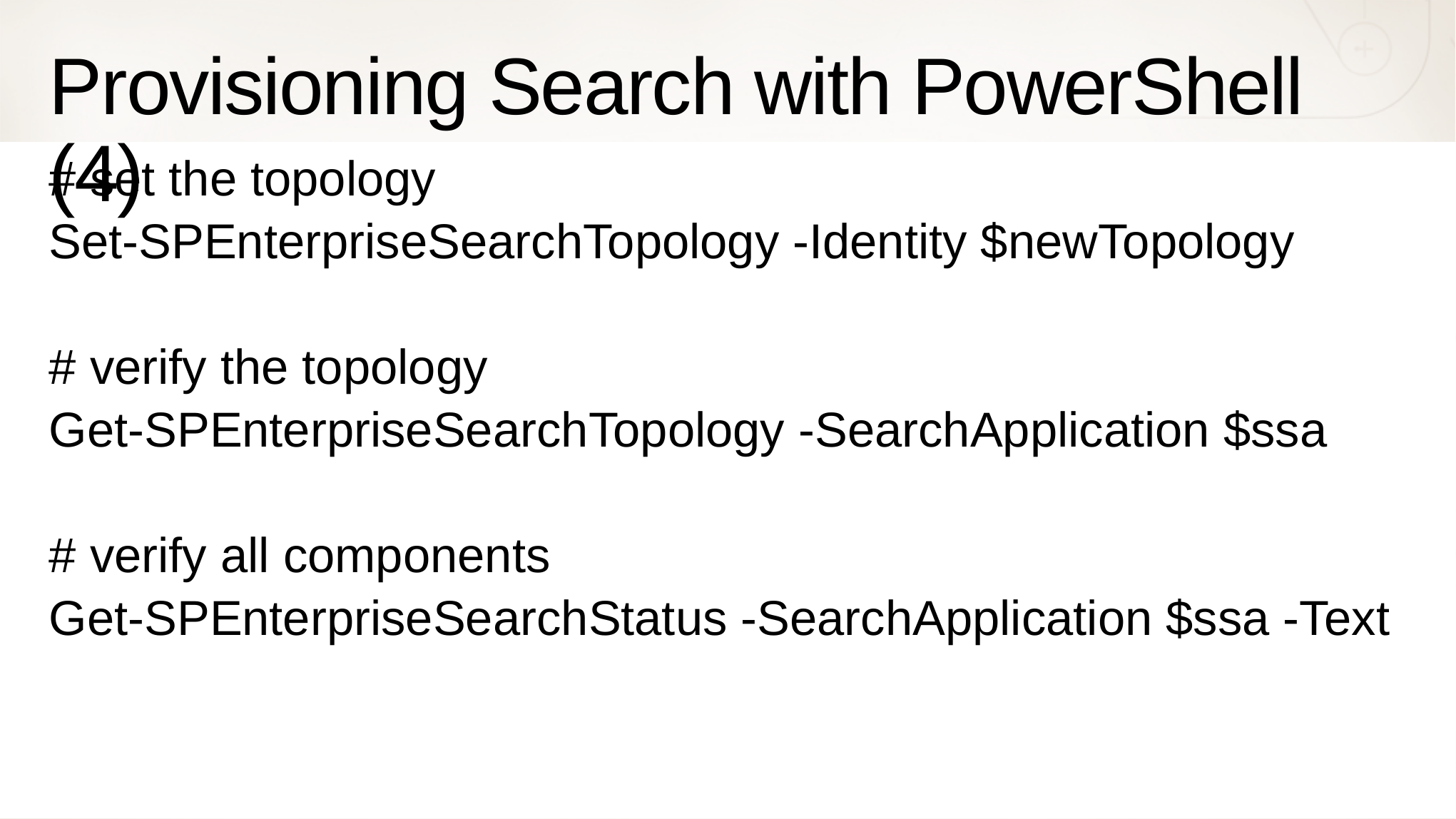

# Provisioning Search with PowerShell (4)
# set the topology
Set-SPEnterpriseSearchTopology -Identity $newTopology

# verify the topology
Get-SPEnterpriseSearchTopology -SearchApplication $ssa

# verify all components
Get-SPEnterpriseSearchStatus -SearchApplication $ssa -Text